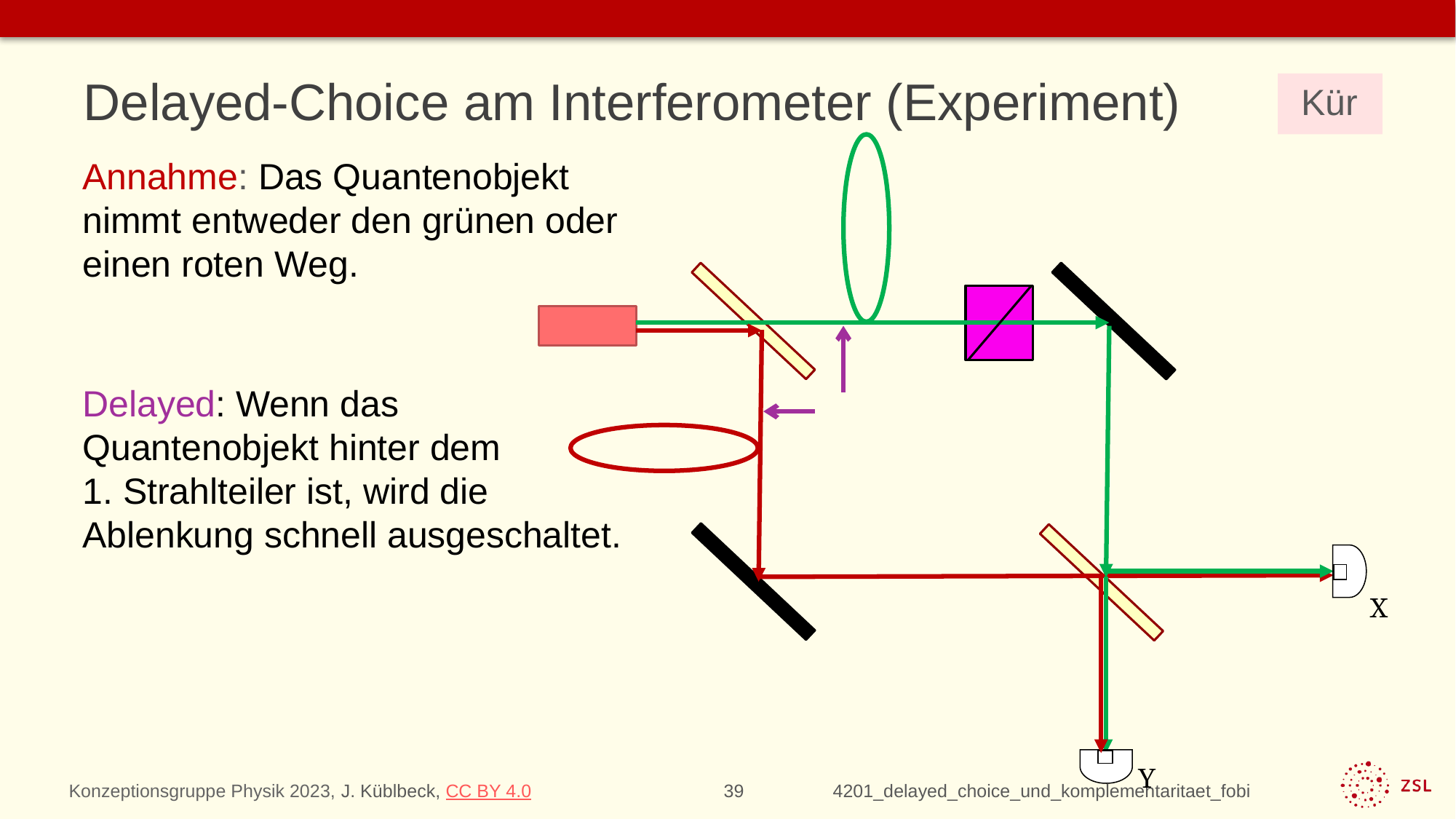

# Delayed-Choice am Interferometer (Experiment)
Kür

Annahme: Das Quantenobjekt nimmt entweder den grünen oder einen roten Weg.

Delayed: Wenn das
Quantenobjekt hinter dem
1. Strahlteiler ist, wird die
Ablenkung schnell ausgeschaltet.

X

Y